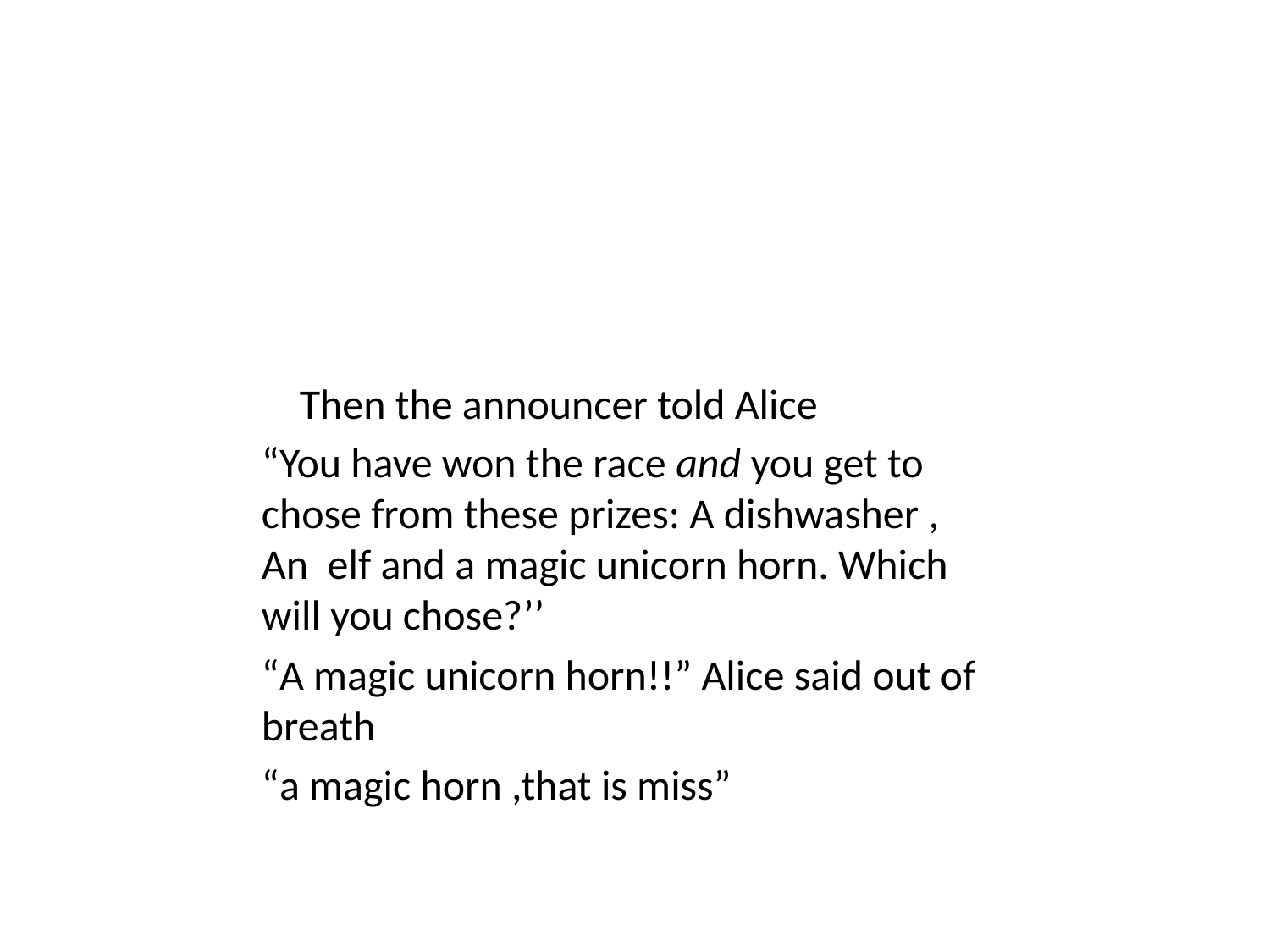

Then the announcer told Alice
“You have won the race and you get to chose from these prizes: A dishwasher ,  An  elf and a magic unicorn horn. Which will you chose?’’
“A magic unicorn horn!!” Alice said out of breath
“a magic horn ,that is miss”